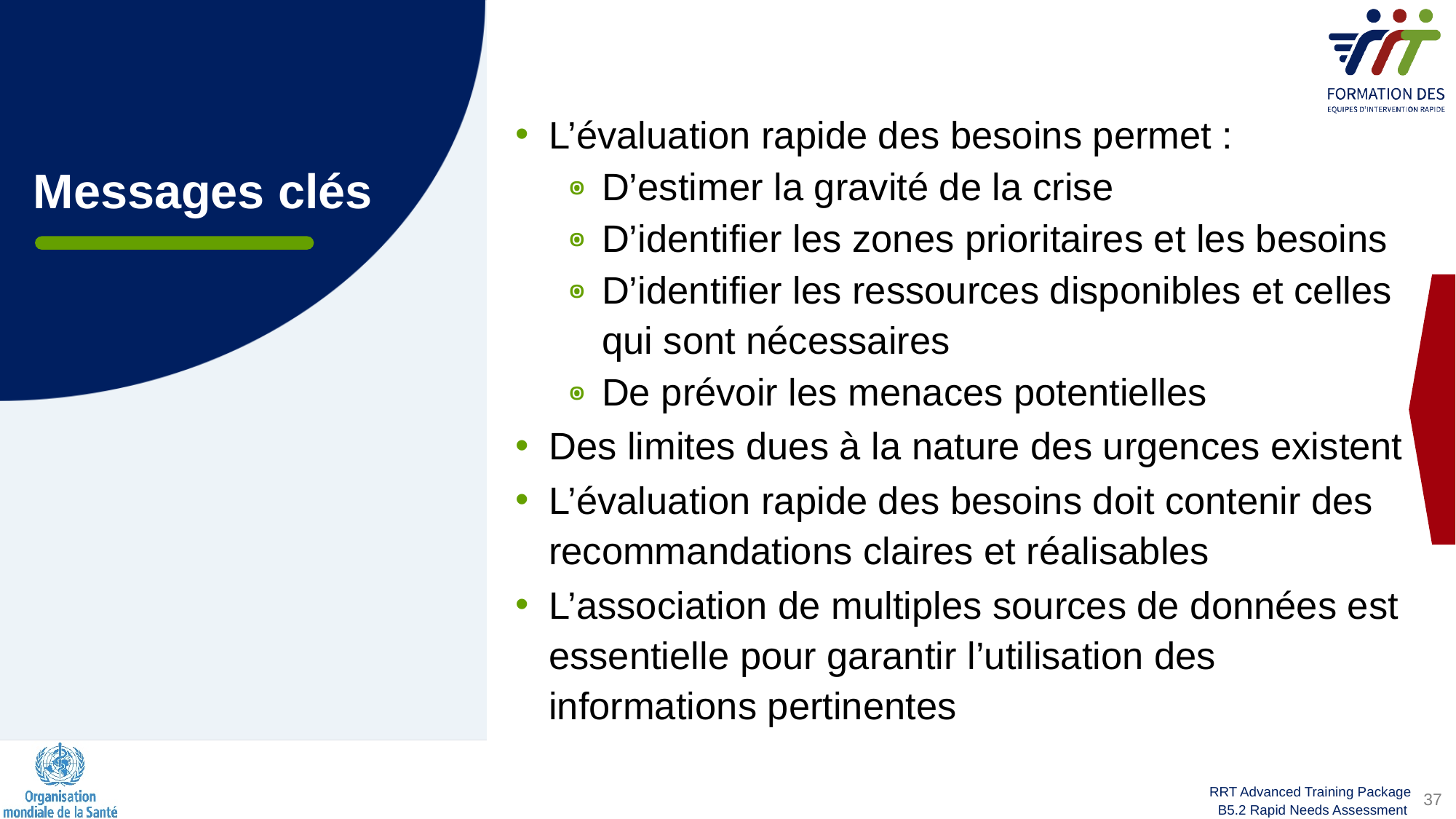

L’évaluation rapide des besoins permet :
D’estimer la gravité de la crise
D’identifier les zones prioritaires et les besoins
D’identifier les ressources disponibles et celles qui sont nécessaires
De prévoir les menaces potentielles
Des limites dues à la nature des urgences existent
L’évaluation rapide des besoins doit contenir des recommandations claires et réalisables
L’association de multiples sources de données est essentielle pour garantir l’utilisation des informations pertinentes
# Messages clés